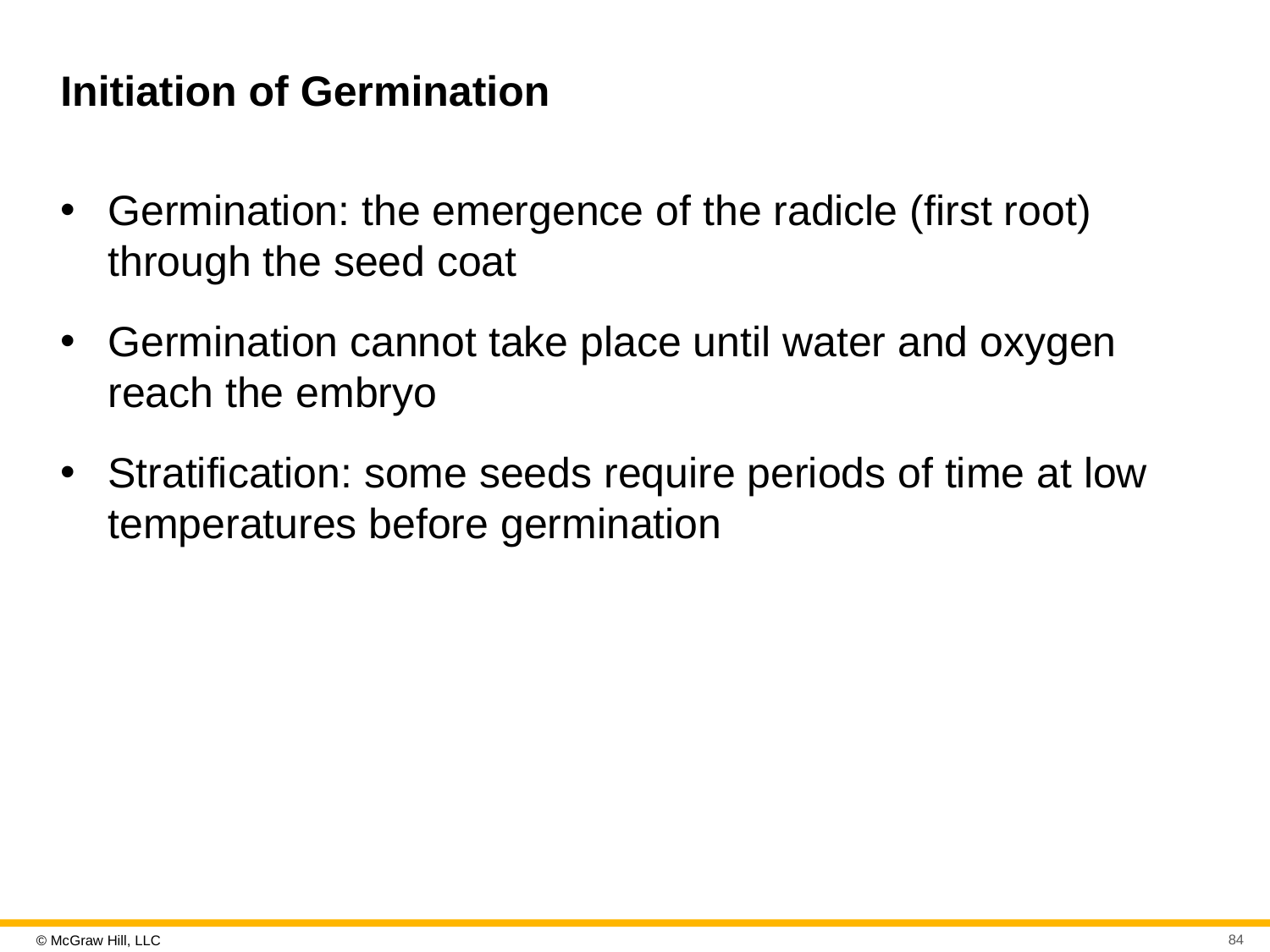

# Initiation of Germination
Germination: the emergence of the radicle (first root) through the seed coat
Germination cannot take place until water and oxygen reach the embryo
Stratification: some seeds require periods of time at low temperatures before germination
84